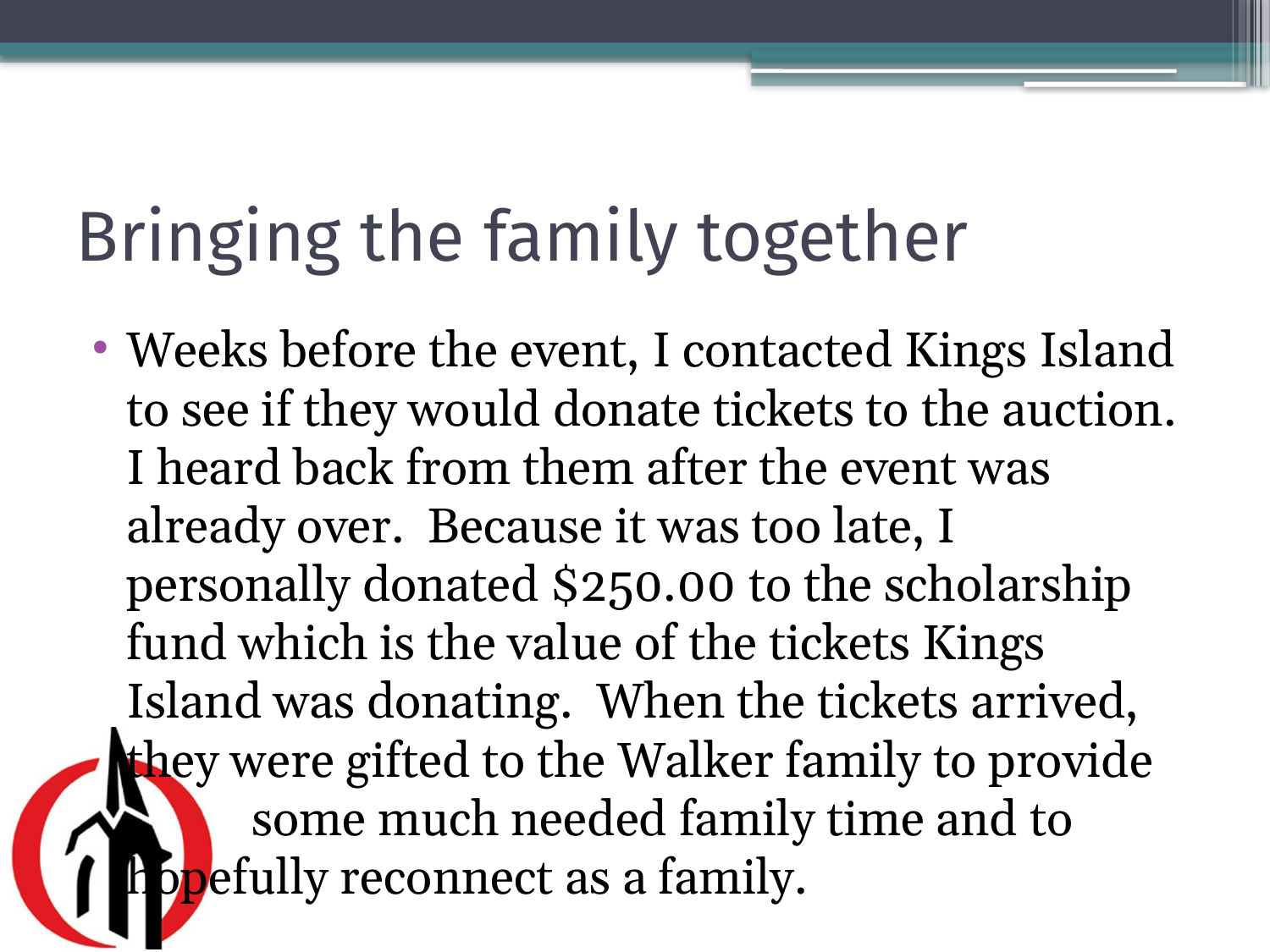

# Bringing the family together
Weeks before the event, I contacted Kings Island to see if they would donate tickets to the auction. I heard back from them after the event was already over.  Because it was too late, I personally donated $250.00 to the scholarship fund which is the value of the tickets Kings Island was donating.  When the tickets arrived, they were gifted to the Walker family to provide 	some much needed family time and to 	hopefully reconnect as a family.